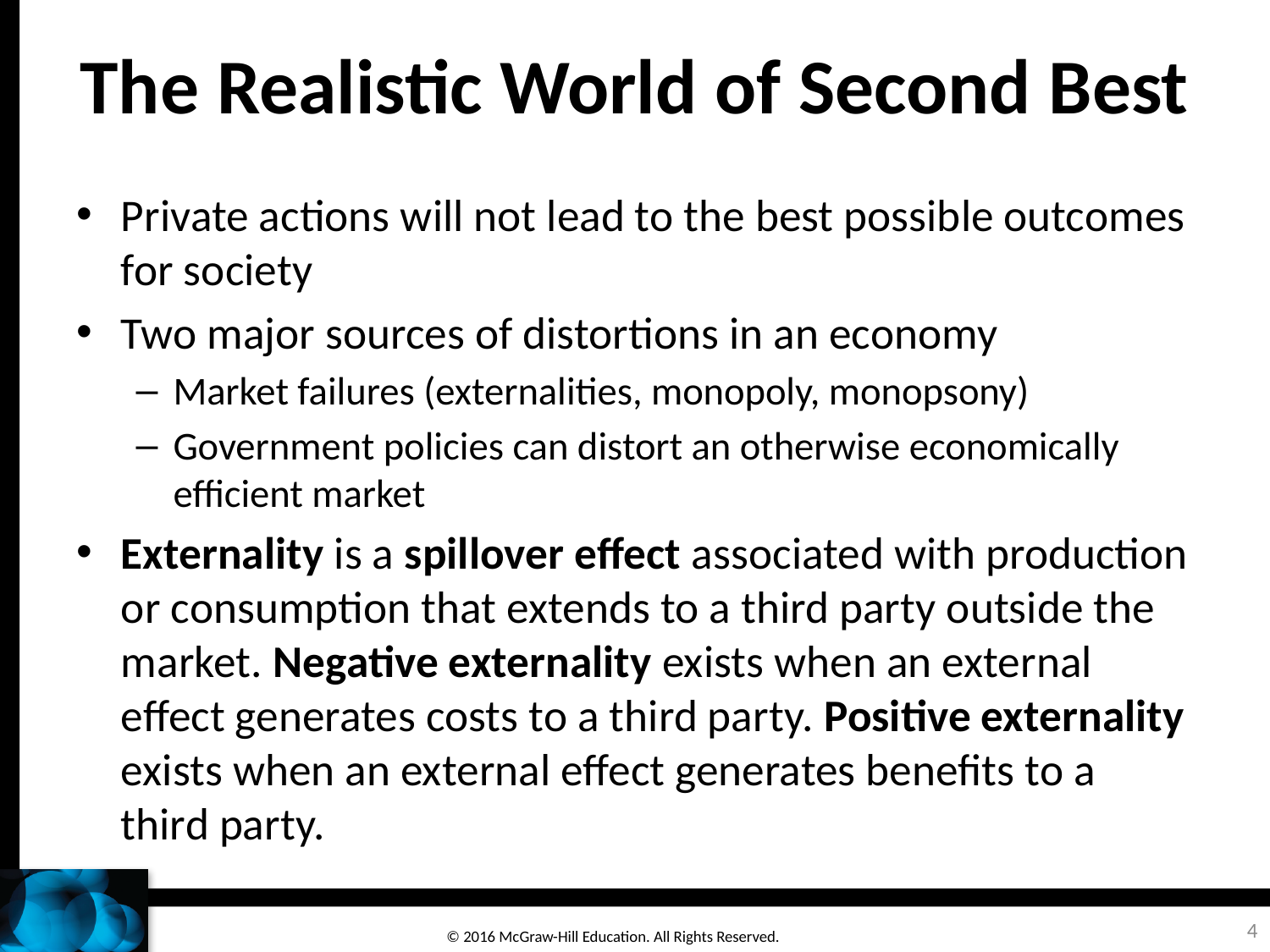

# The Realistic World of Second Best
Private actions will not lead to the best possible outcomes for society
Two major sources of distortions in an economy
Market failures (externalities, monopoly, monopsony)
Government policies can distort an otherwise economically efficient market
Externality is a spillover effect associated with production or consumption that extends to a third party outside the market. Negative externality exists when an external effect generates costs to a third party. Positive externality exists when an external effect generates benefits to a third party.

4
© 2016 McGraw-Hill Education. All Rights Reserved.